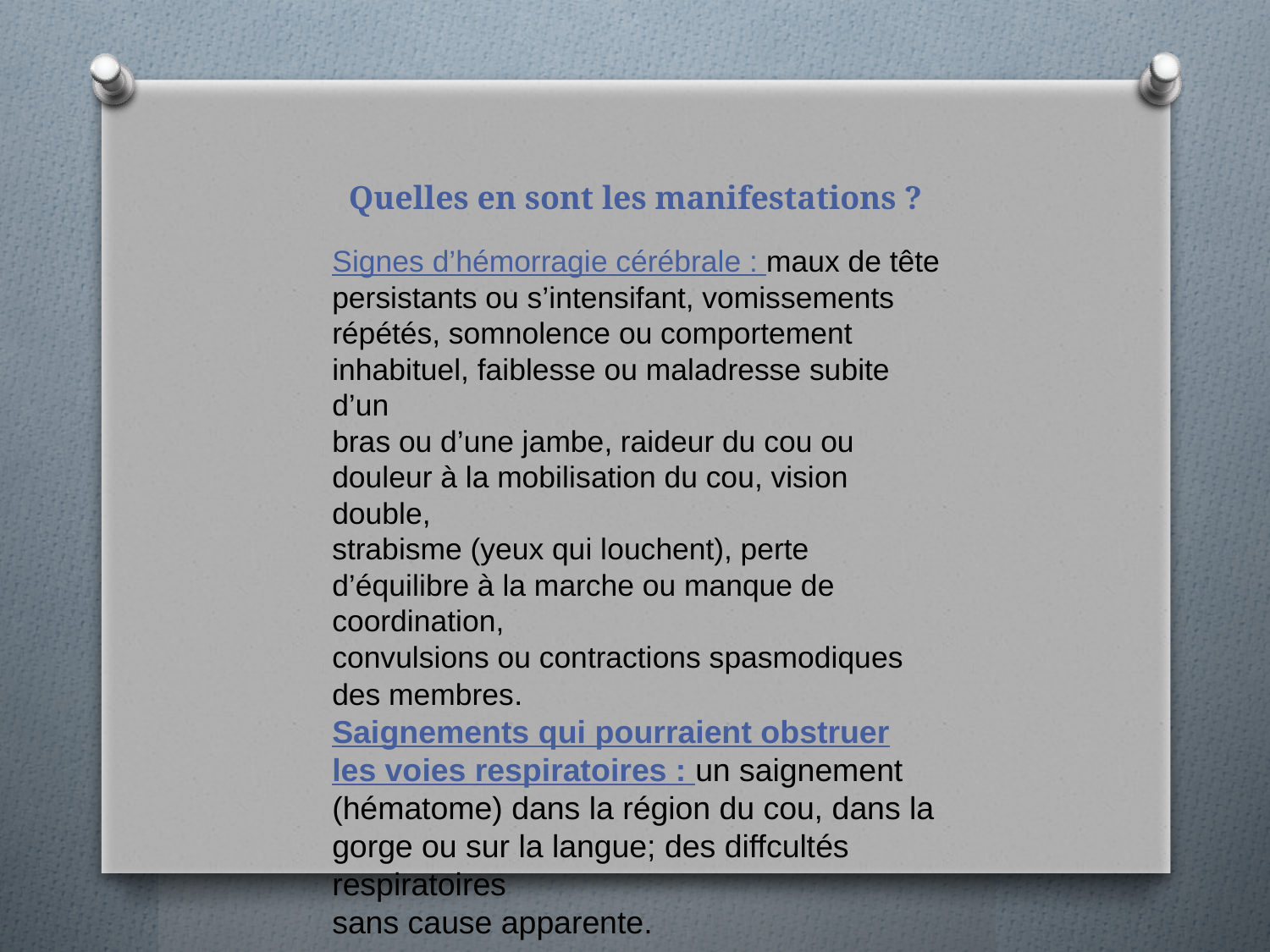

,
# Quelles en sont les manifestations ?
Signes d’hémorragie cérébrale : maux de tête persistants ou s’intensifant, vomissements
répétés, somnolence ou comportement inhabituel, faiblesse ou maladresse subite d’un
bras ou d’une jambe, raideur du cou ou douleur à la mobilisation du cou, vision double,
strabisme (yeux qui louchent), perte d’équilibre à la marche ou manque de coordination,
convulsions ou contractions spasmodiques des membres.
Saignements qui pourraient obstruer les voies respiratoires : un saignement (hématome) dans la région du cou, dans la gorge ou sur la langue; des diffcultés respiratoires
sans cause apparente.